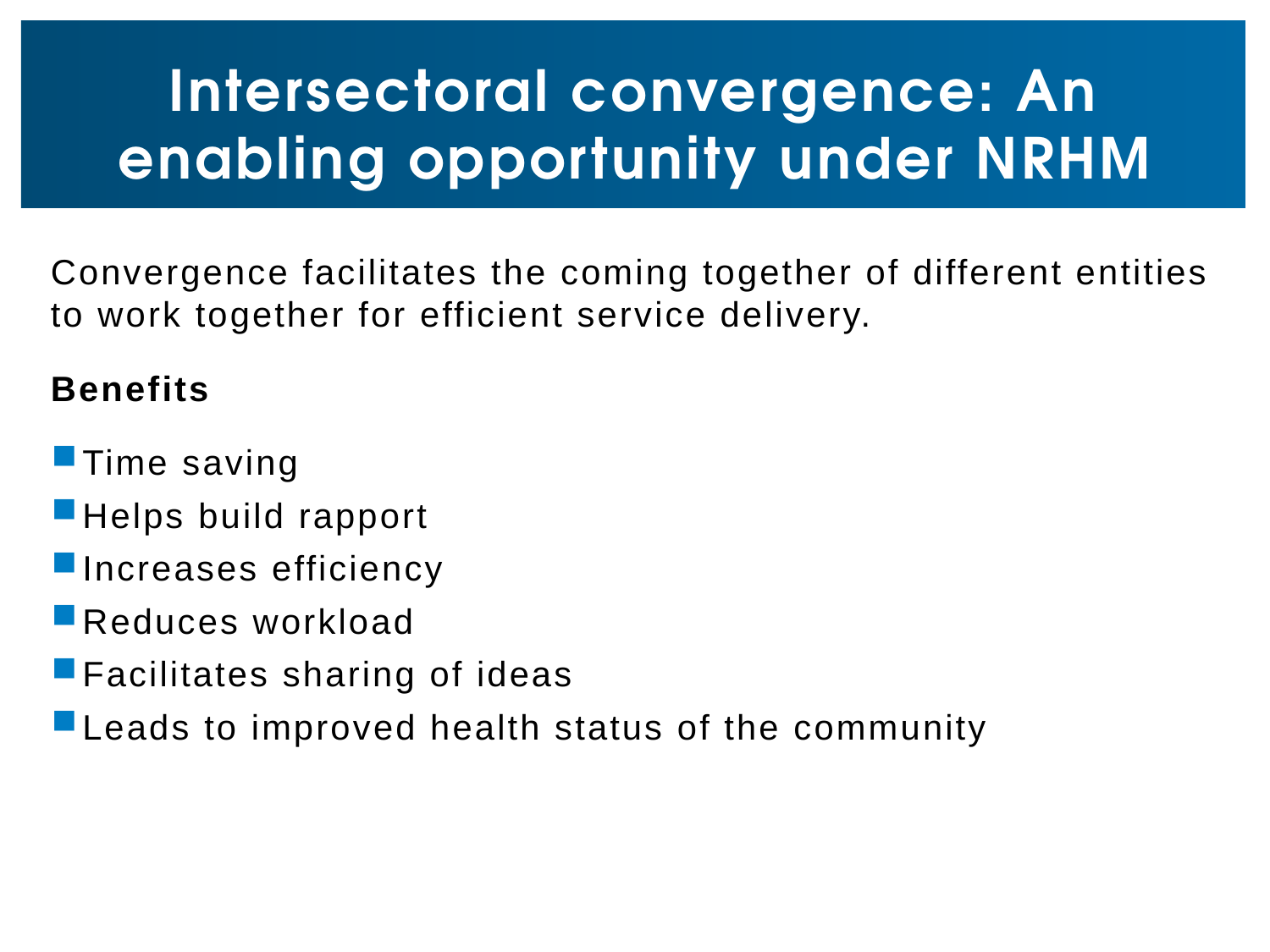

# Intersectoral convergence: An enabling opportunity under NRHM
Convergence facilitates the coming together of different entities to work together for efficient service delivery.
Benefits
Time saving
Helps build rapport
Increases efficiency
Reduces workload
Facilitates sharing of ideas
Leads to improved health status of the community